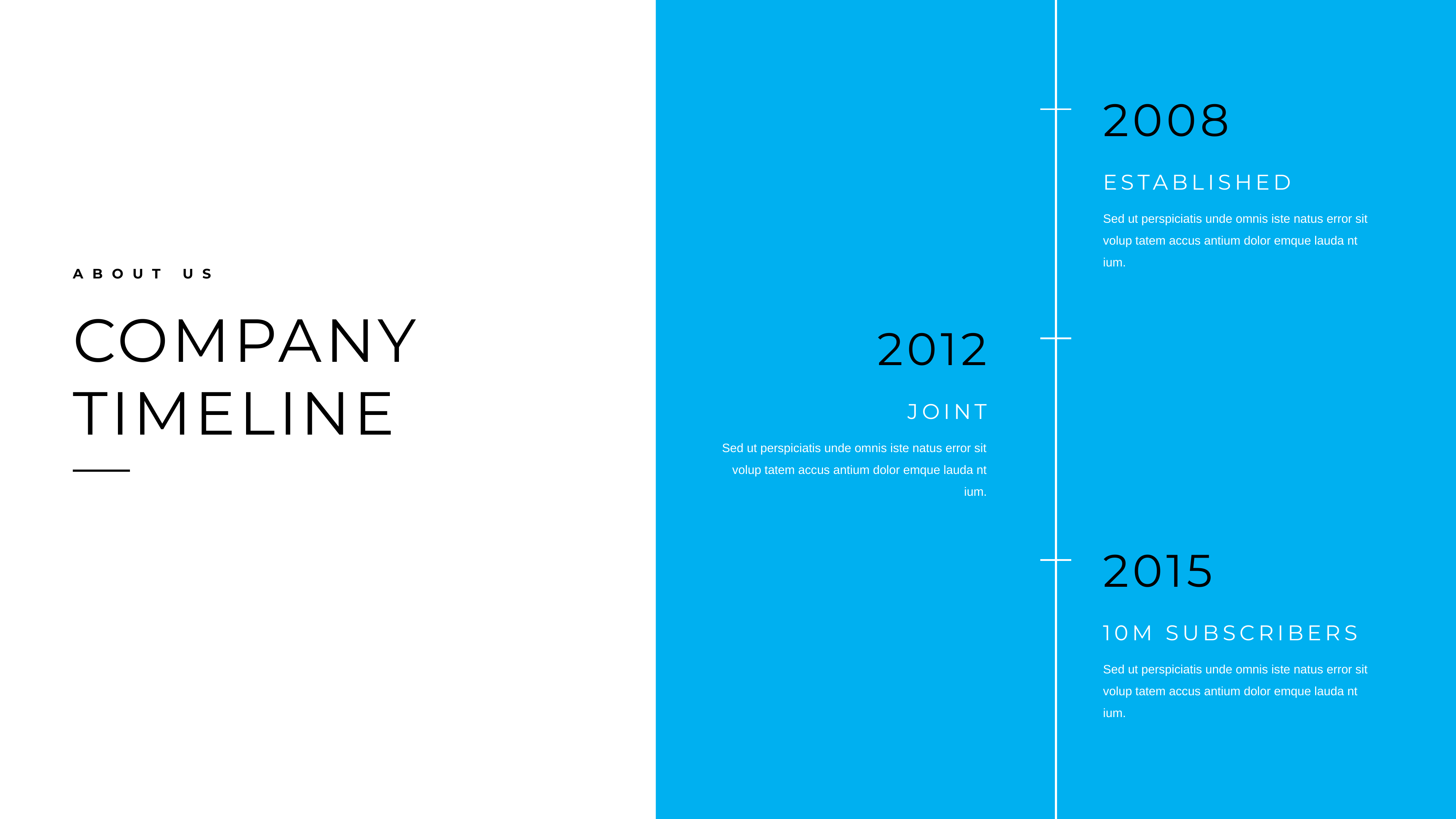

2008
Established
Sed ut perspiciatis unde omnis iste natus error sit volup tatem accus antium dolor emque lauda nt ium.
About us
Company timeline
2012
joint
Sed ut perspiciatis unde omnis iste natus error sit volup tatem accus antium dolor emque lauda nt ium.
2015
10m subscribers
Sed ut perspiciatis unde omnis iste natus error sit volup tatem accus antium dolor emque lauda nt ium.